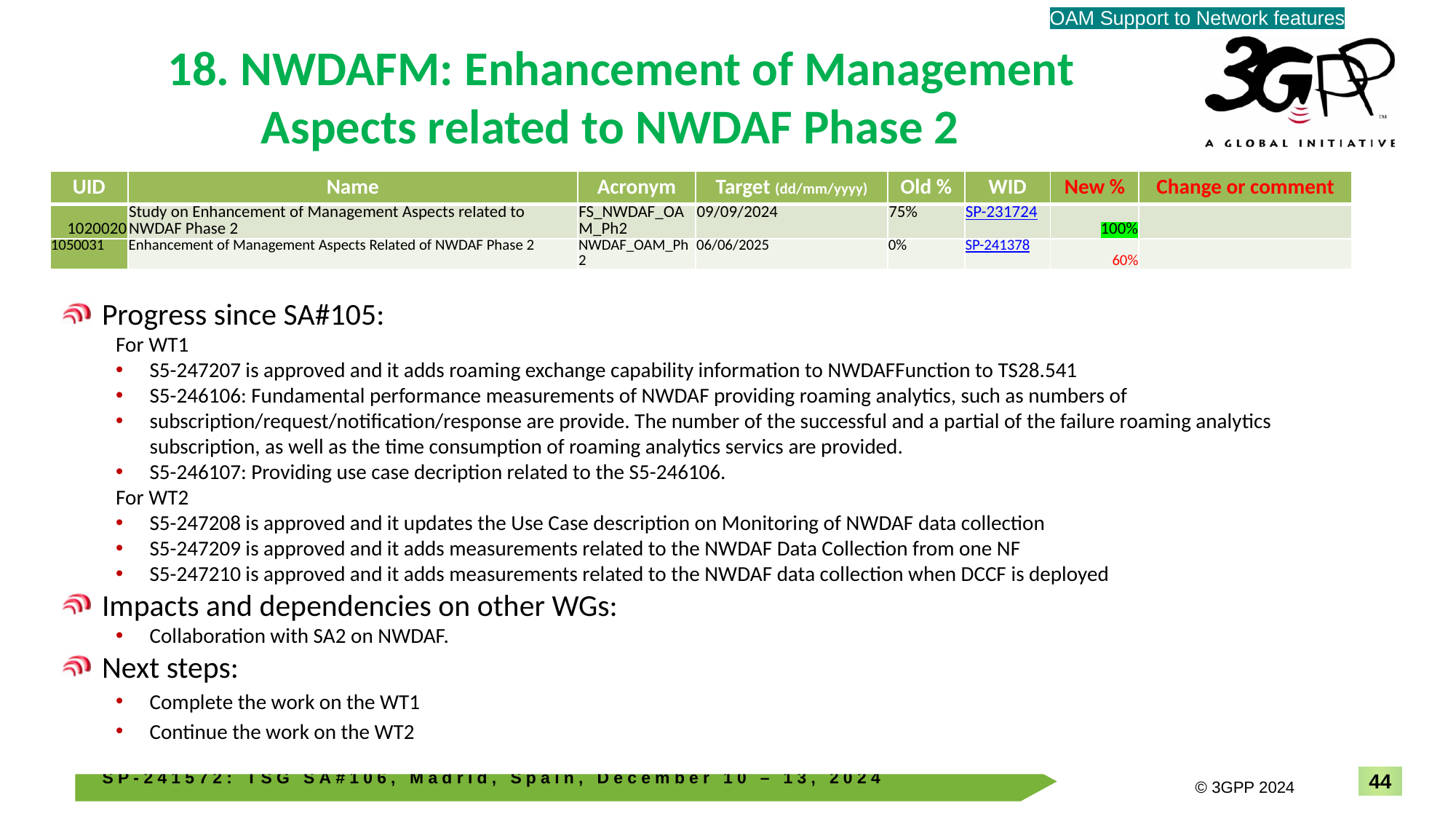

OAM Support to Network features
# 18. NWDAFM: Enhancement of Management Aspects related to NWDAF Phase 2
| UID | Name | Acronym | Target (dd/mm/yyyy) | Old % | WID | New % | Change or comment |
| --- | --- | --- | --- | --- | --- | --- | --- |
| 1020020 | Study on Enhancement of Management Aspects related to NWDAF Phase 2 | FS\_NWDAF\_OAM\_Ph2 | 09/09/2024 | 75% | SP-231724 | 100% |  |
| 1050031 | Enhancement of Management Aspects Related of NWDAF Phase 2 | NWDAF\_OAM\_Ph2 | 06/06/2025 | 0% | SP-241378 | 60% |  |
Progress since SA#105:
For WT1
S5-247207 is approved and it adds roaming exchange capability information to NWDAFFunction to TS28.541
S5-246106: Fundamental performance measurements of NWDAF providing roaming analytics, such as numbers of
subscription/request/notification/response are provide. The number of the successful and a partial of the failure roaming analytics subscription, as well as the time consumption of roaming analytics servics are provided.
S5-246107: Providing use case decription related to the S5-246106.
For WT2
S5-247208 is approved and it updates the Use Case description on Monitoring of NWDAF data collection
S5-247209 is approved and it adds measurements related to the NWDAF Data Collection from one NF
S5-247210 is approved and it adds measurements related to the NWDAF data collection when DCCF is deployed
Impacts and dependencies on other WGs:
Collaboration with SA2 on NWDAF.
Next steps:
Complete the work on the WT1
Continue the work on the WT2